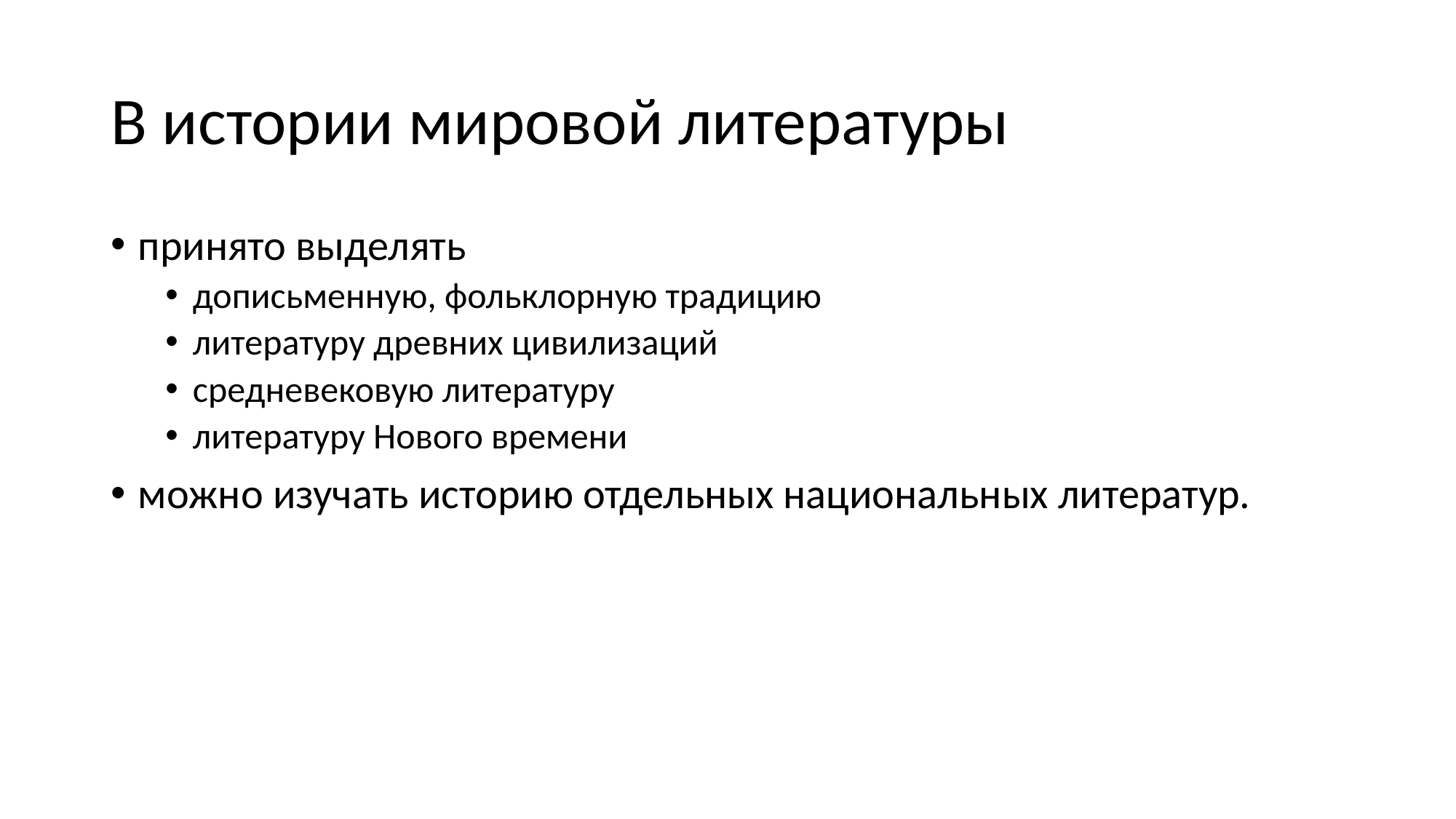

# В истории мировой литературы
принято выделять
дописьменную, фольклорную традицию
литературу древних цивилизаций
средневековую литературу
литературу Нового времени
можно изучать историю отдельных национальных литератур.